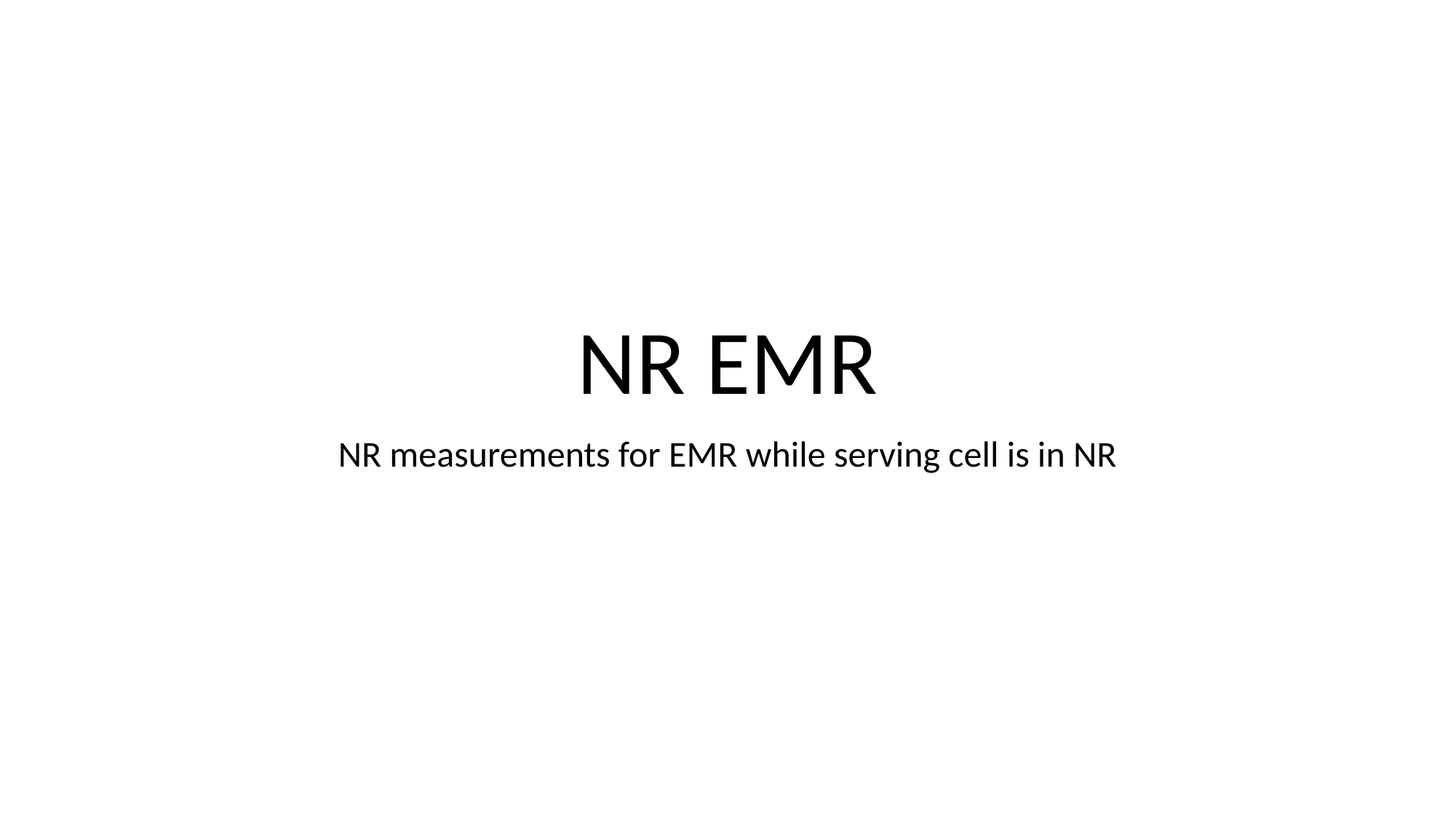

# NR EMR
NR measurements for EMR while serving cell is in NR